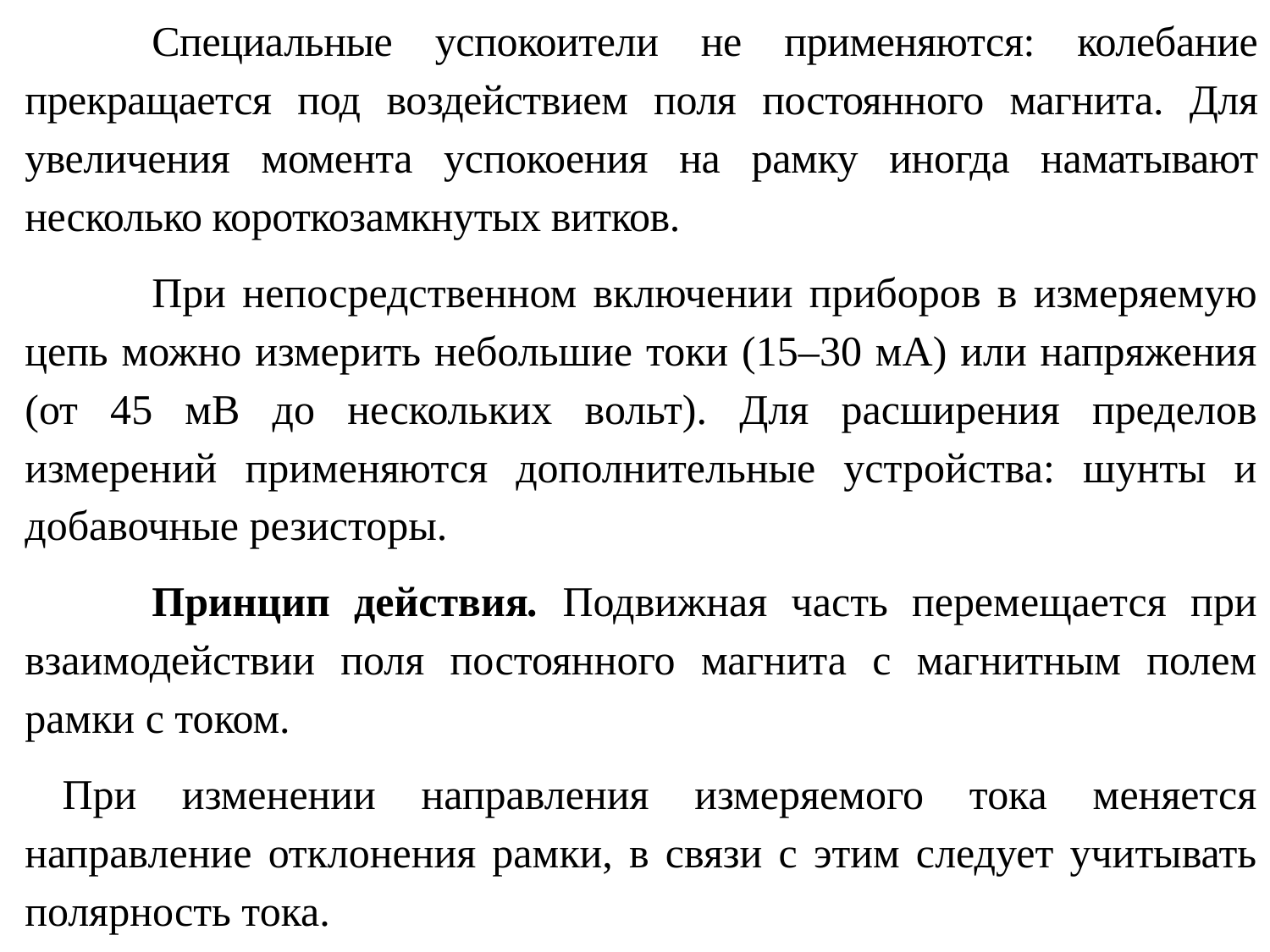

Специальные успокоители не применяются: колебание прекращается под воздействием поля постоянного магнита. Для увеличения момента успокоения на рамку иногда наматывают несколько короткозамкнутых витков.
	При непосредственном включении приборов в измеряемую цепь можно измерить небольшие токи (15–30 мА) или напряжения (от 45 мВ до нескольких вольт). Для расширения пределов измерений применяются дополнительные устройства: шунты и добавочные резисторы.
	Принцип действия. Подвижная часть перемещается при взаимодействии поля постоянного магнита с магнитным полем рамки с током.
При изменении направления измеряемого тока меняется направление отклонения рамки, в связи с этим следует учитывать полярность тока.
Из-за инерционности подвижной части прибор не реагирует на переменный ток промышленной частоты.